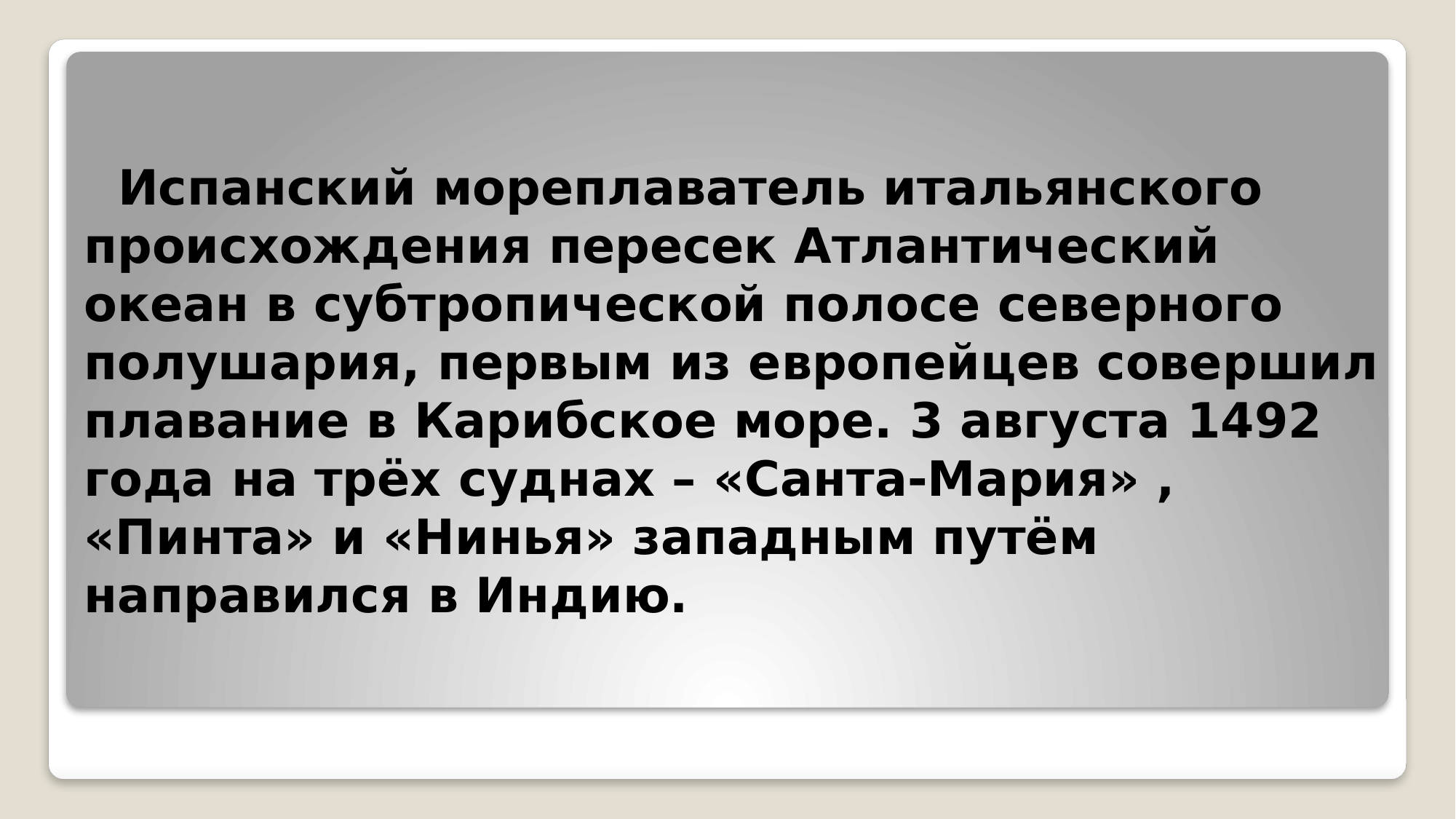

#
  Испанский мореплаватель итальянского происхождения пересек Атлантический океан в субтропической полосе северного полушария, первым из европейцев совершил плавание в Карибское море. 3 августа 1492 года на трёх суднах – «Санта-Мария» , «Пинта» и «Нинья» западным путём направился в Индию.